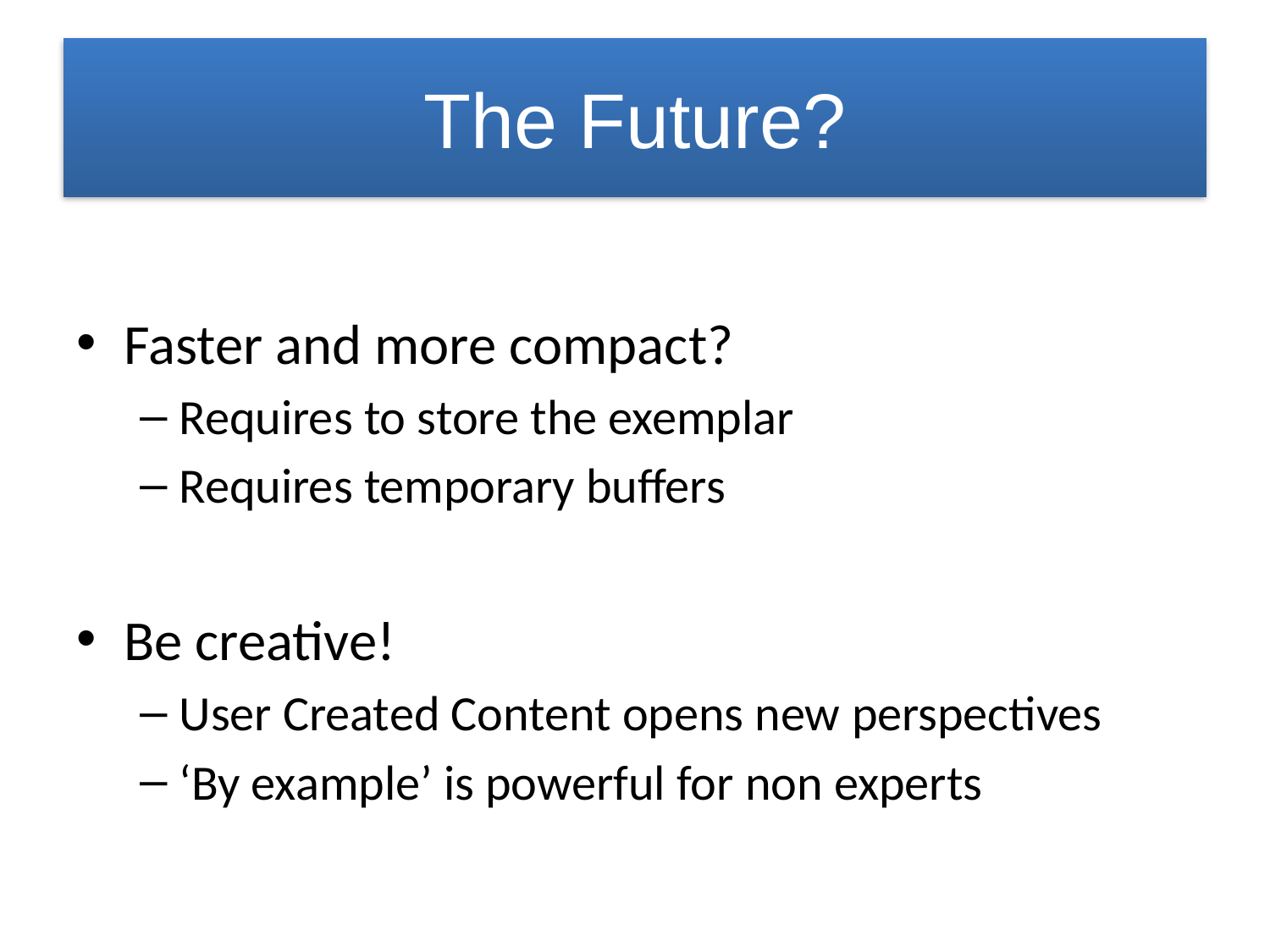

# The Future?

Faster and more compact?
Requires to store the exemplar
Requires temporary buffers

Be creative!
User Created Content opens new perspectives
‘By example’ is powerful for non experts